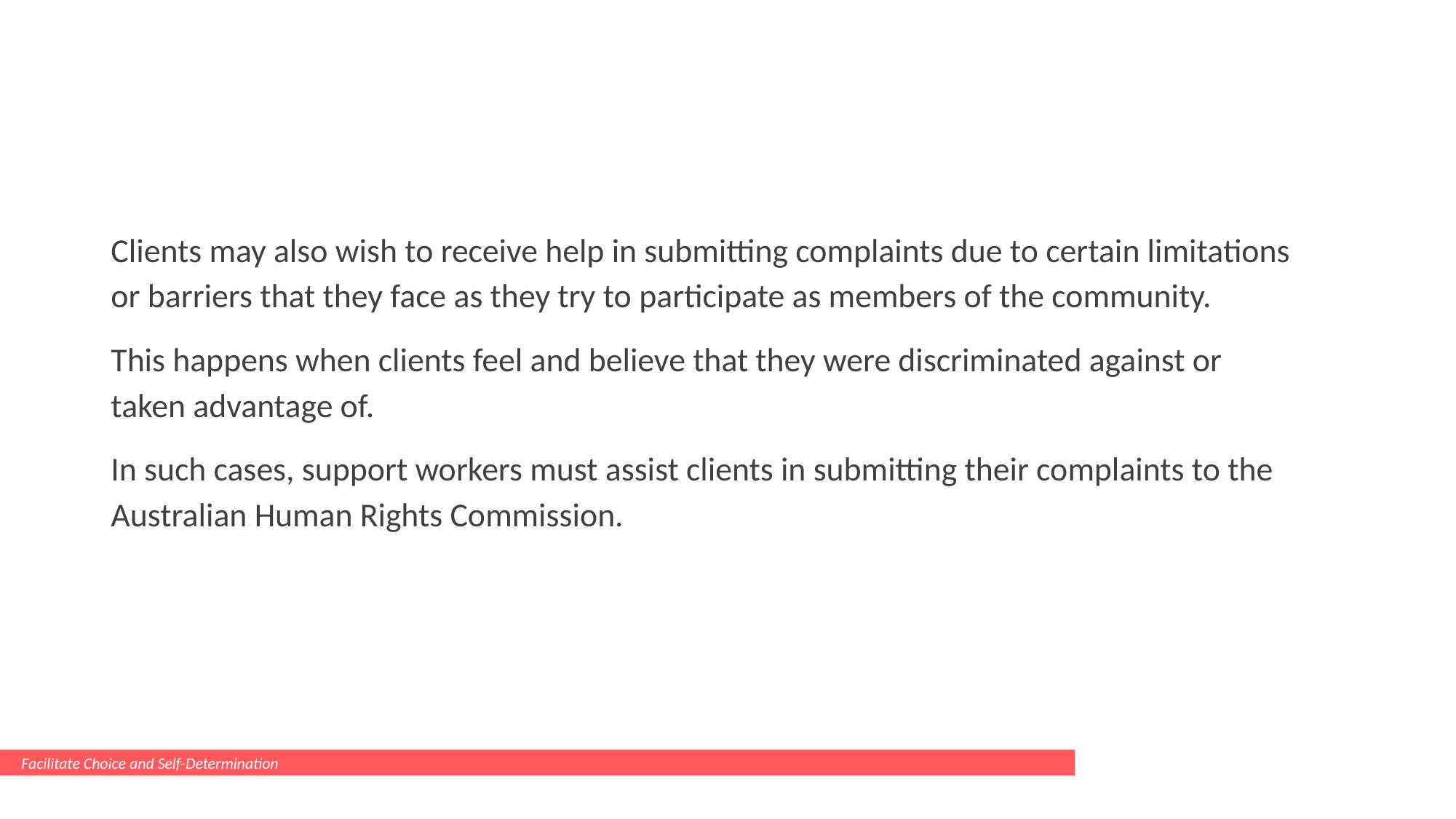

#
Clients may also wish to receive help in submitting complaints due to certain limitations or barriers that they face as they try to participate as members of the community.
This happens when clients feel and believe that they were discriminated against or taken advantage of.
In such cases, support workers must assist clients in submitting their complaints to the Australian Human Rights Commission.
Facilitate Choice and Self-Determination